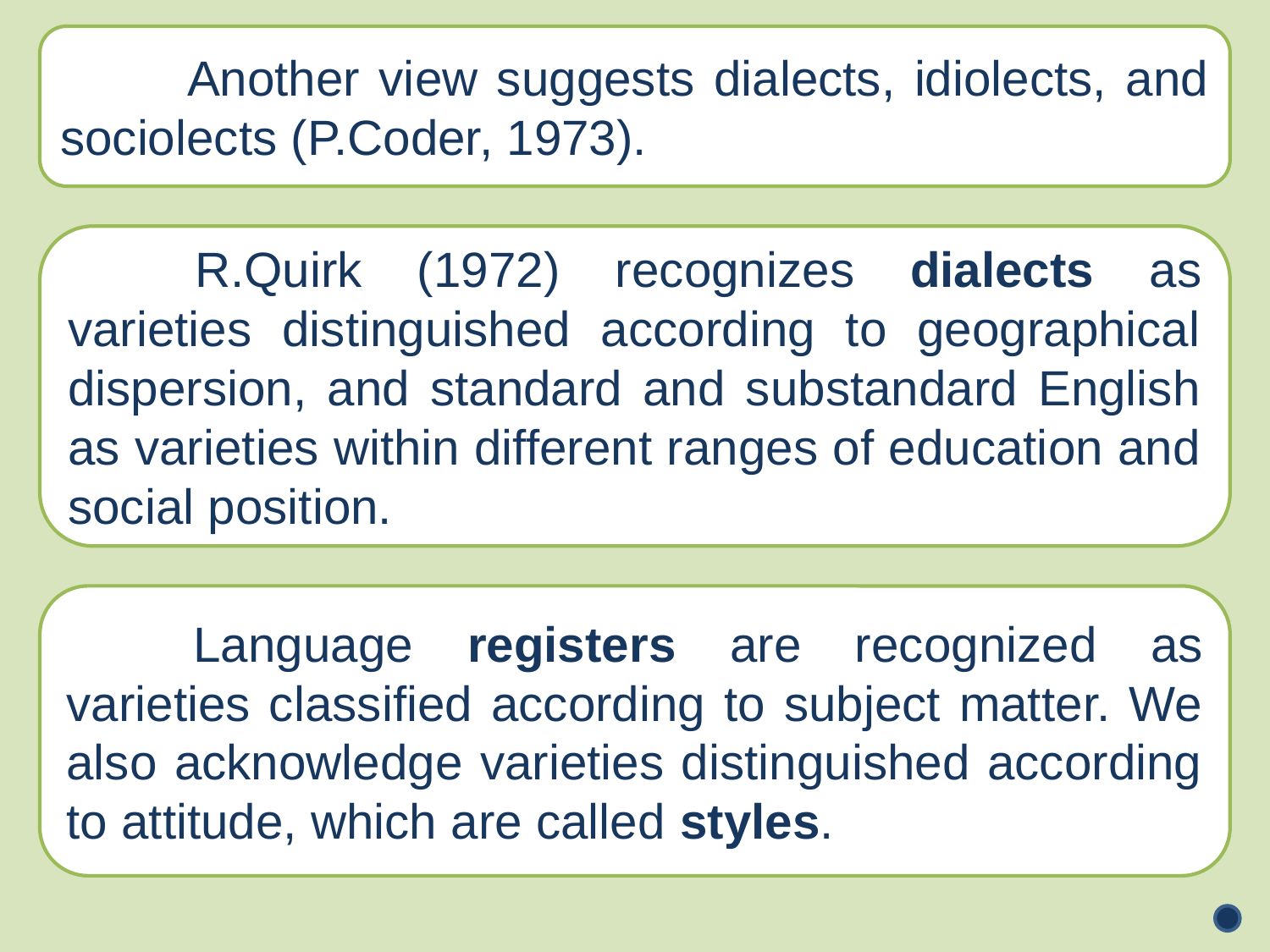

Another view suggests dialects, idiolects, and sociolects (P.Coder, 1973).
	R.Quirk (1972) recognizes dialects as varieties distinguished according to geographical dispersion, and standard and substandard English as varieties within different ranges of education and social position.
	Language registers are recognized as varieties classified according to subject matter. We also acknowledge varieties distinguished according to attitude, which are called styles.